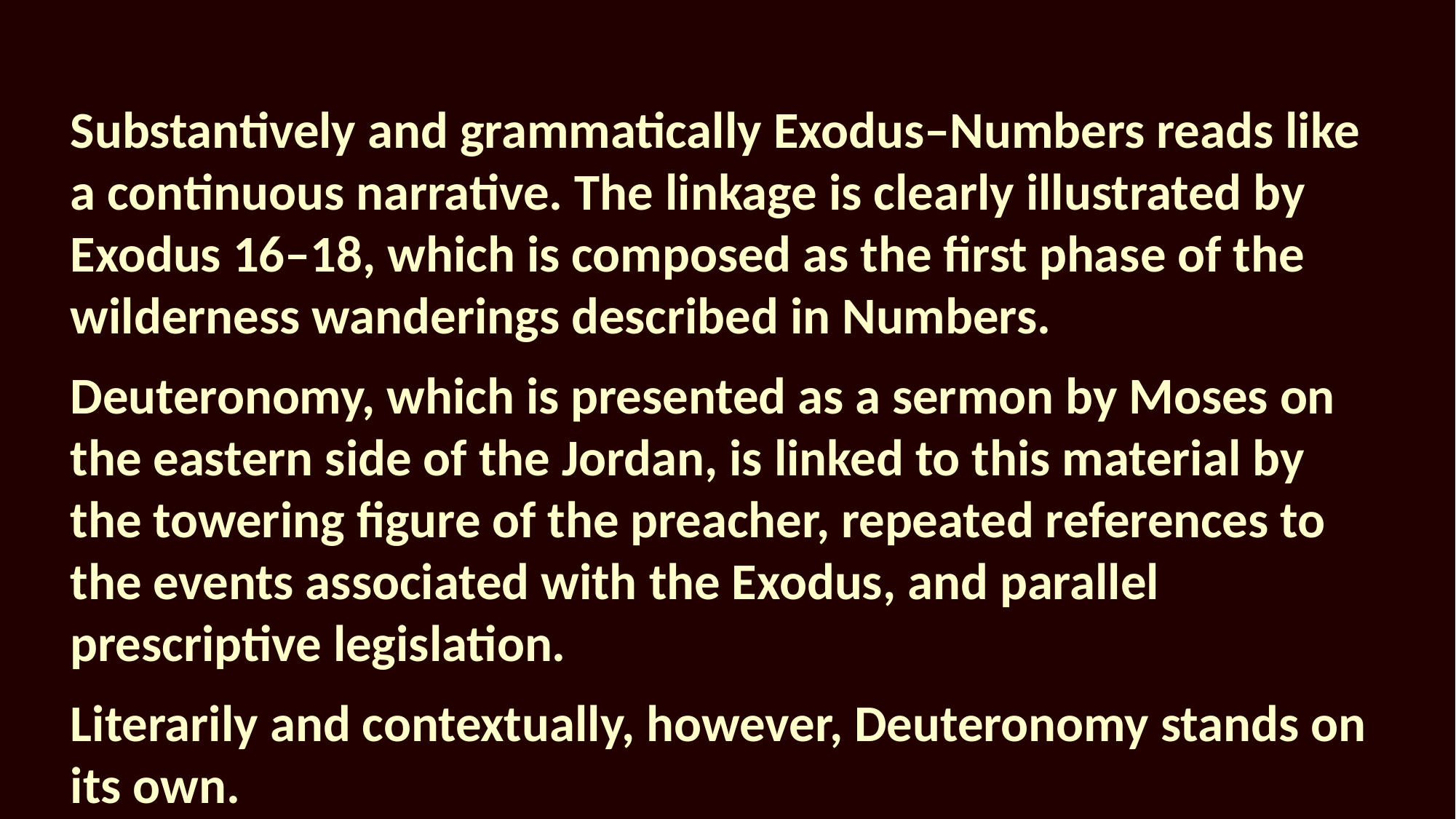

Substantively and grammatically Exodus–Numbers reads like a continuous narrative. The linkage is clearly illustrated by Exodus 16–18, which is composed as the first phase of the wilderness wanderings described in Numbers.
Deuteronomy, which is presented as a sermon by Moses on the eastern side of the Jordan, is linked to this material by the towering figure of the preacher, repeated references to the events associated with the Exodus, and parallel prescriptive legislation.
Literarily and contextually, however, Deuteronomy stands on its own.